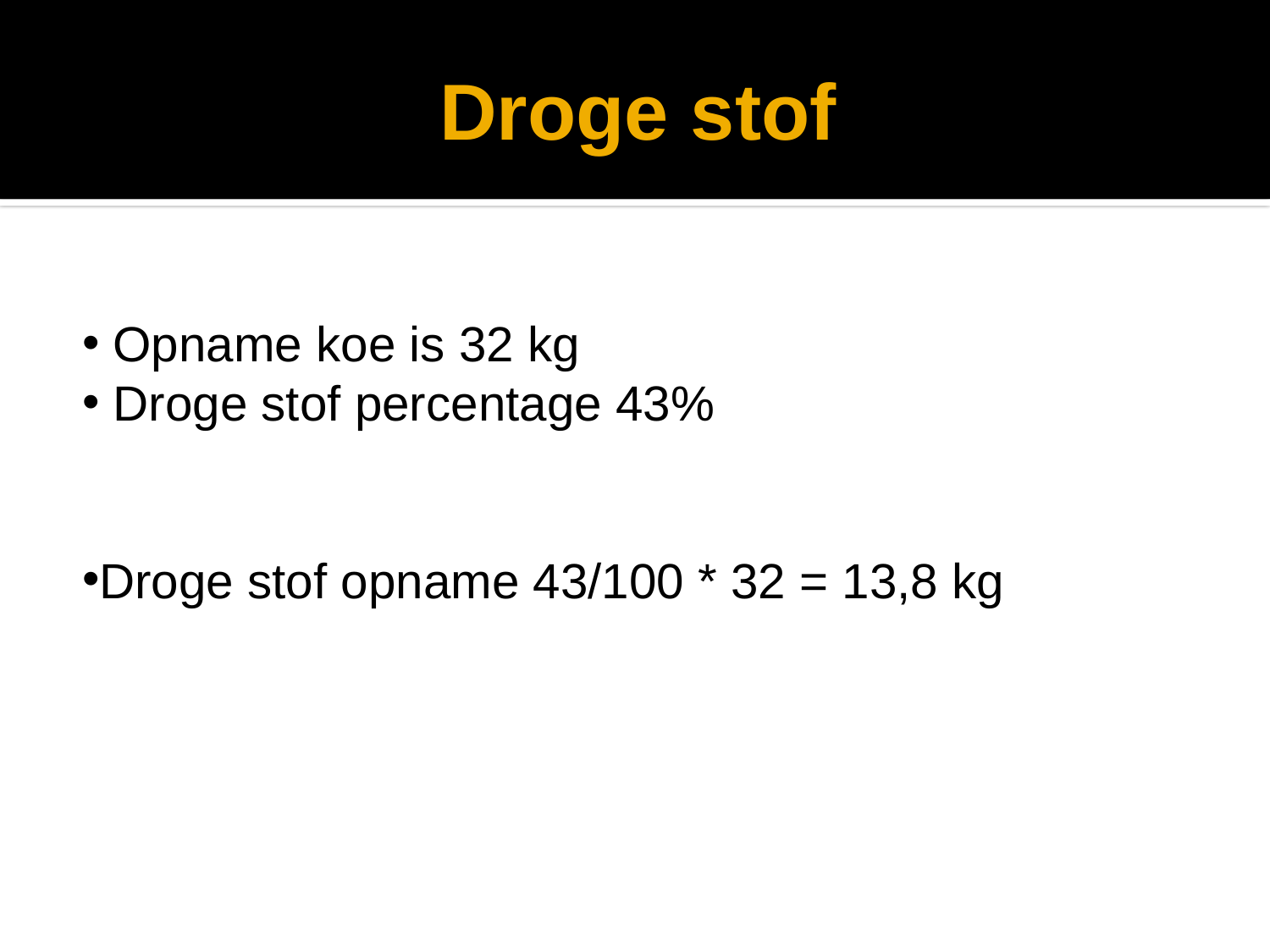

# Droge stof
 Opname koe is 32 kg
 Droge stof percentage 43%

Droge stof opname 43/100 * 32 = 13,8 kg